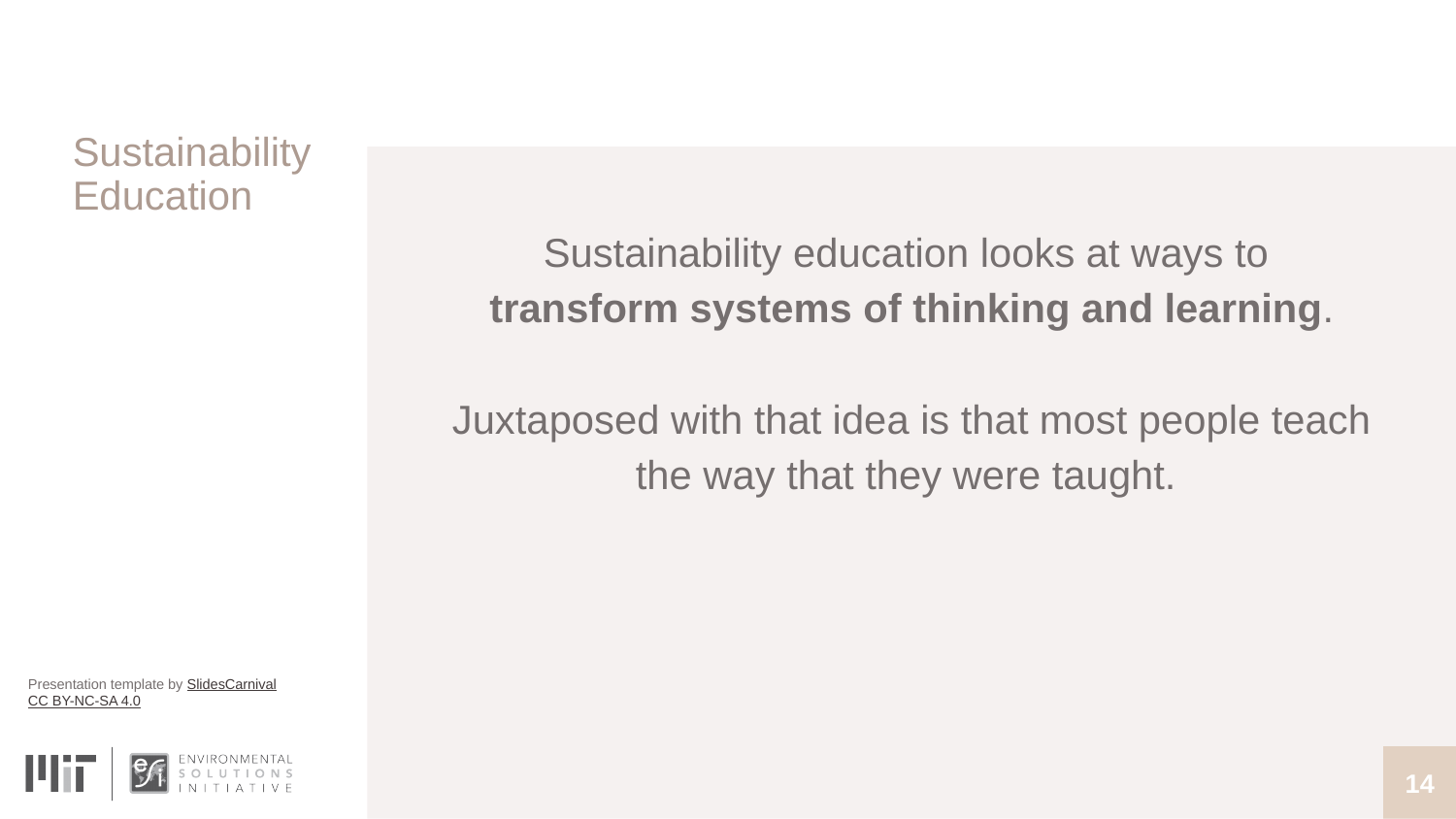

# Sustainability Education
Sustainability education looks at ways to
transform systems of thinking and learning.

Juxtaposed with that idea is that most people teach the way that they were taught.

14